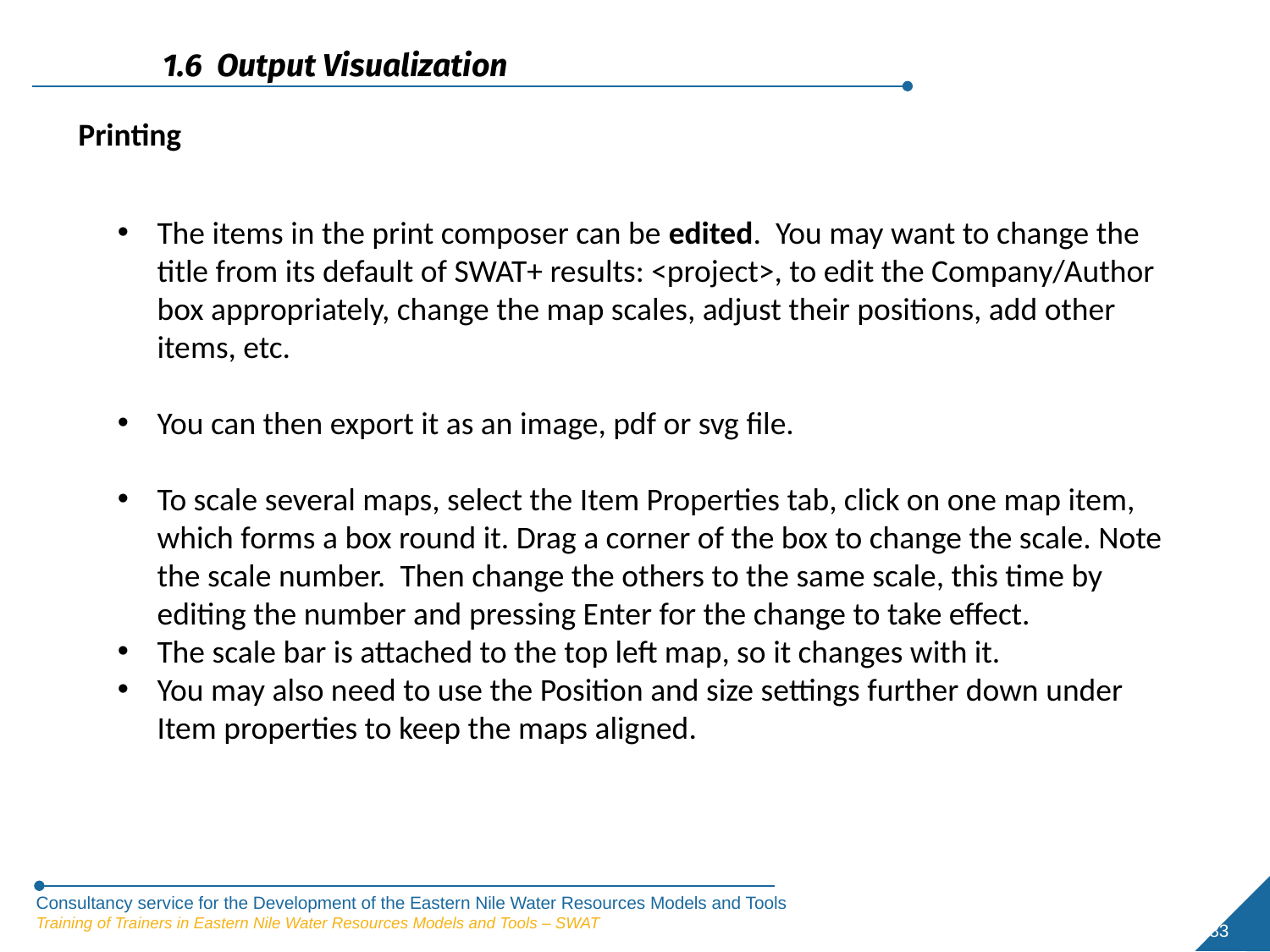

1.6  Output Visualization
Printing
The items in the print composer can be edited.  You may want to change the title from its default of SWAT+ results: <project>, to edit the Company/Author box appropriately, change the map scales, adjust their positions, add other items, etc.

You can then export it as an image, pdf or svg file.

To scale several maps, select the Item Properties tab, click on one map item, which forms a box round it. Drag a corner of the box to change the scale. Note the scale number.  Then change the others to the same scale, this time by editing the number and pressing Enter for the change to take effect.
The scale bar is attached to the top left map, so it changes with it.
You may also need to use the Position and size settings further down under Item properties to keep the maps aligned.